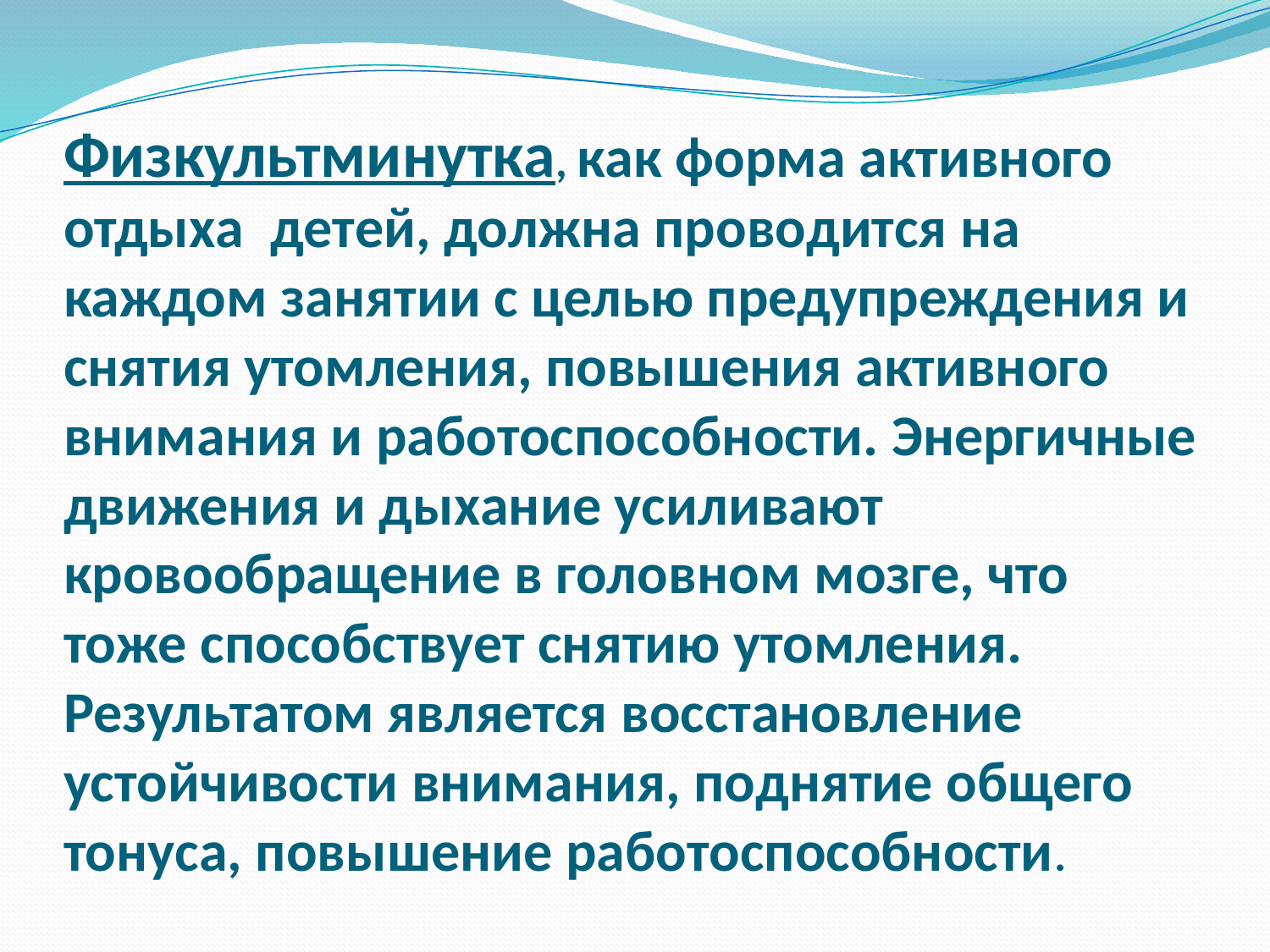

# Физкультминутка, как форма активного отдыха  детей, должна проводится на каждом занятии с целью предупреждения и снятия утомления, повышения активного внимания и работоспособности. Энергичные движения и дыхание усиливают кровообращение в головном мозге, что тоже способствует снятию утомления. Результатом является восстановление устойчивости внимания, поднятие общего тонуса, повышение работоспособности.